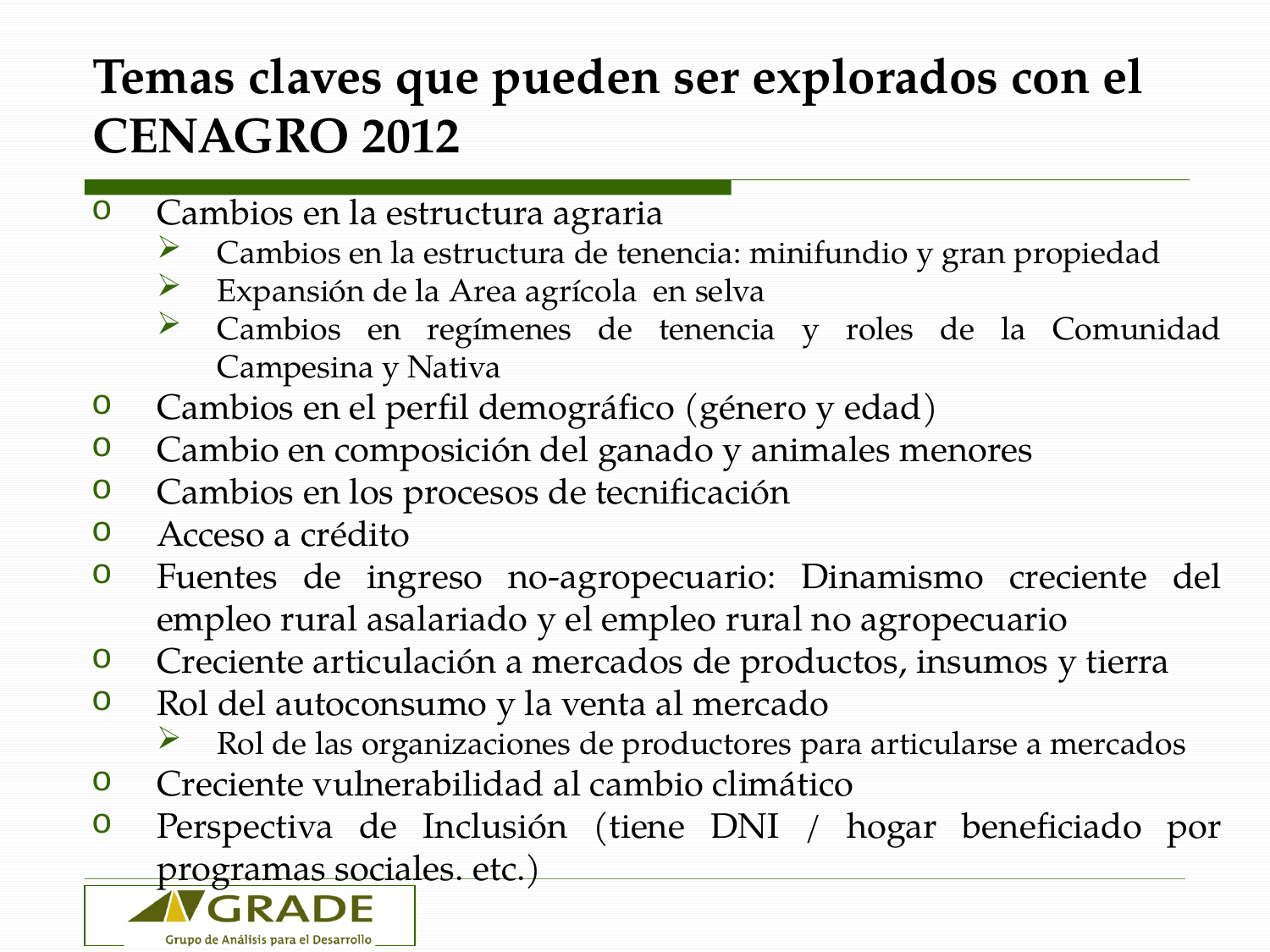

# Temas claves que pueden ser explorados con el CENAGRO 2012
Cambios en la estructura agraria
Cambios en la estructura de tenencia: minifundio y gran propiedad
Expansión de la Area agrícola  en selva
Cambios en regímenes de tenencia y roles de la Comunidad Campesina y Nativa
Cambios en el perfil demográfico (género y edad)
Cambio en composición del ganado y animales menores
Cambios en los procesos de tecnificación
Acceso a crédito
Fuentes de ingreso no-agropecuario: Dinamismo creciente del empleo rural asalariado y el empleo rural no agropecuario
Creciente articulación a mercados de productos, insumos y tierra
Rol del autoconsumo y la venta al mercado
Rol de las organizaciones de productores para articularse a mercados
Creciente vulnerabilidad al cambio climático
Perspectiva de Inclusión (tiene DNI / hogar beneficiado por programas sociales. etc.)